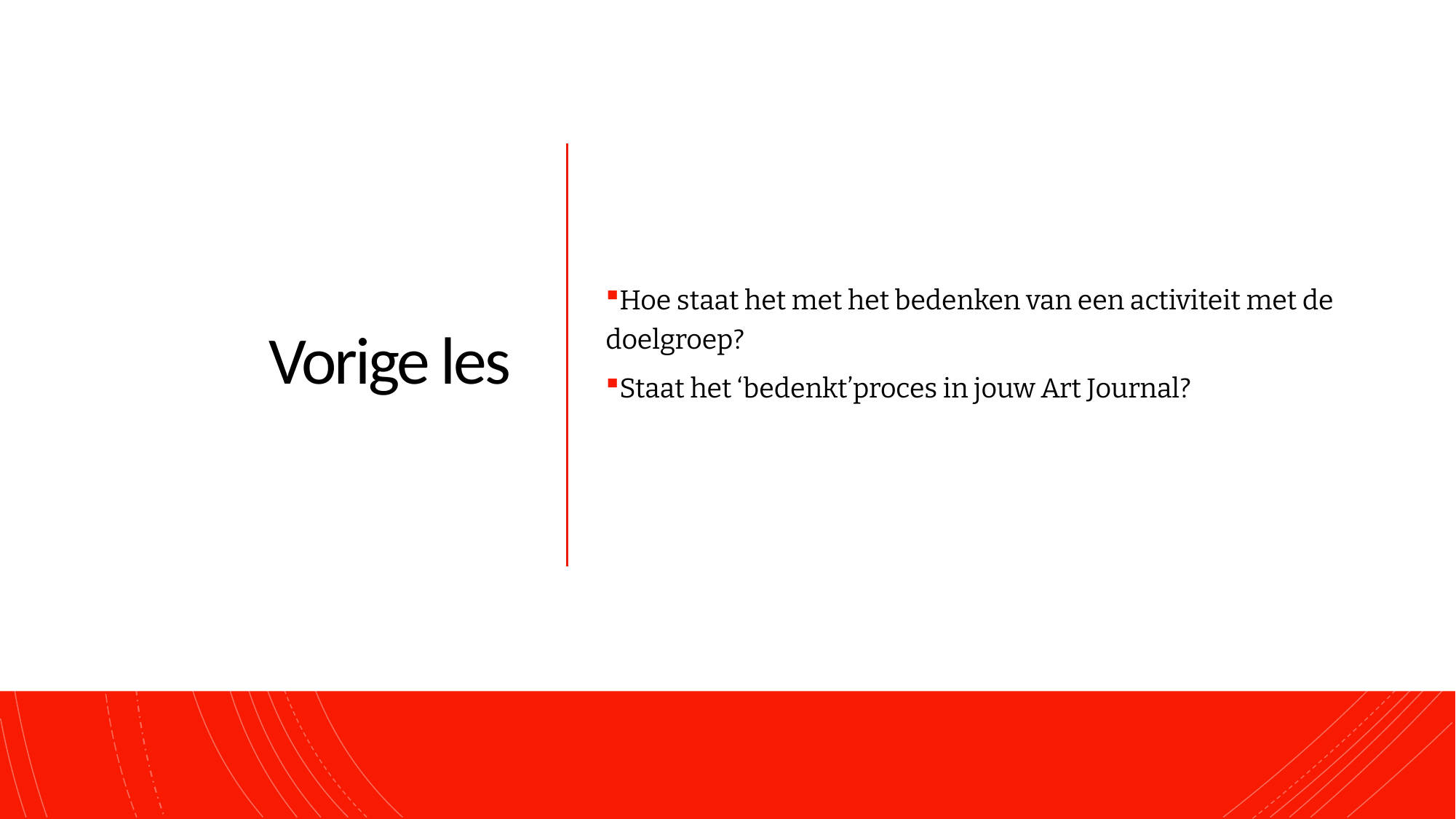

# Vorige les
Hoe staat het met het bedenken van een activiteit met de doelgroep?
Staat het ‘bedenkt’proces in jouw Art Journal?